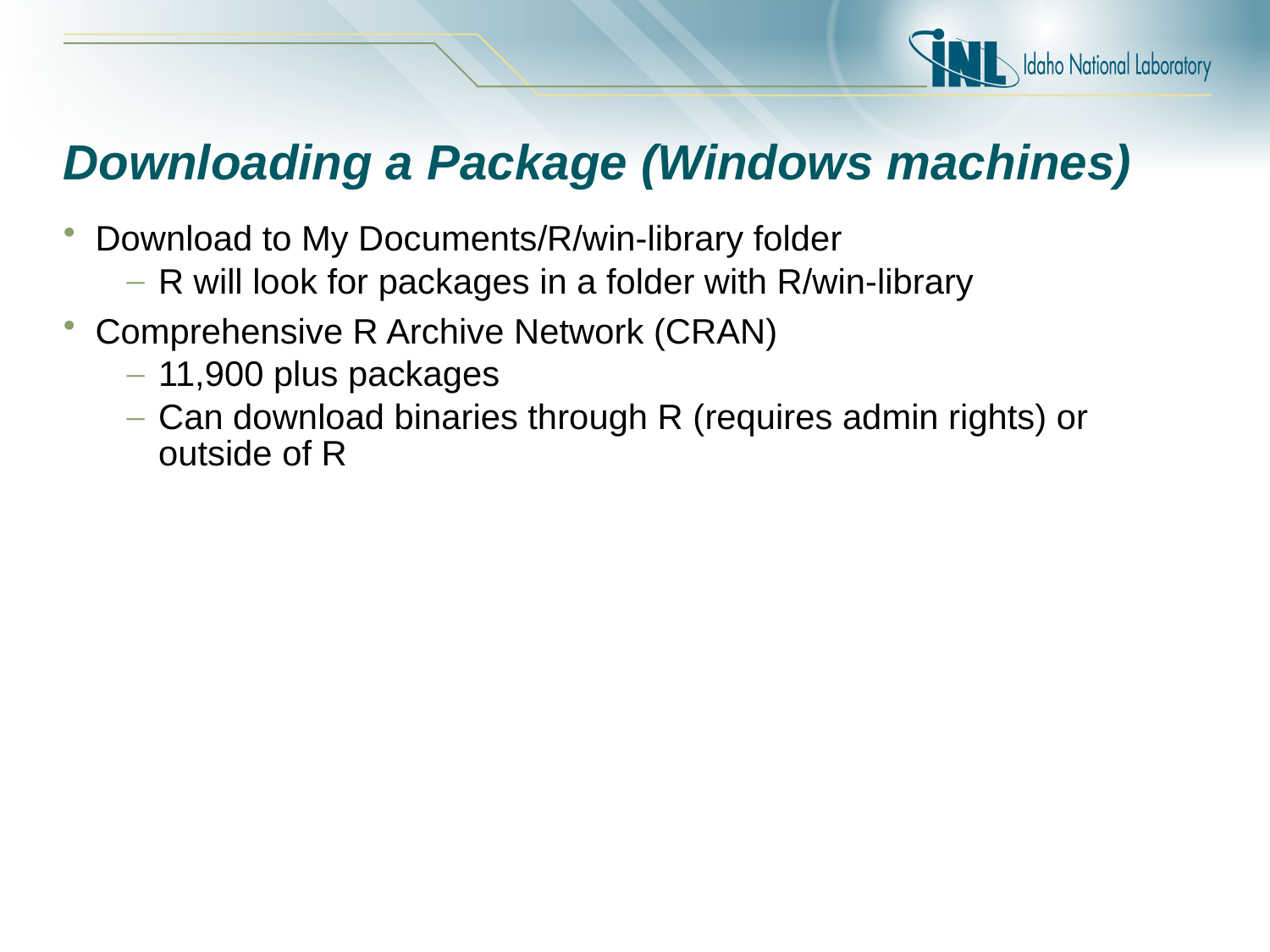

# Downloading a Package (Windows machines)
Download to My Documents/R/win-library folder
R will look for packages in a folder with R/win-library
Comprehensive R Archive Network (CRAN)
11,900 plus packages
Can download binaries through R (requires admin rights) or outside of R